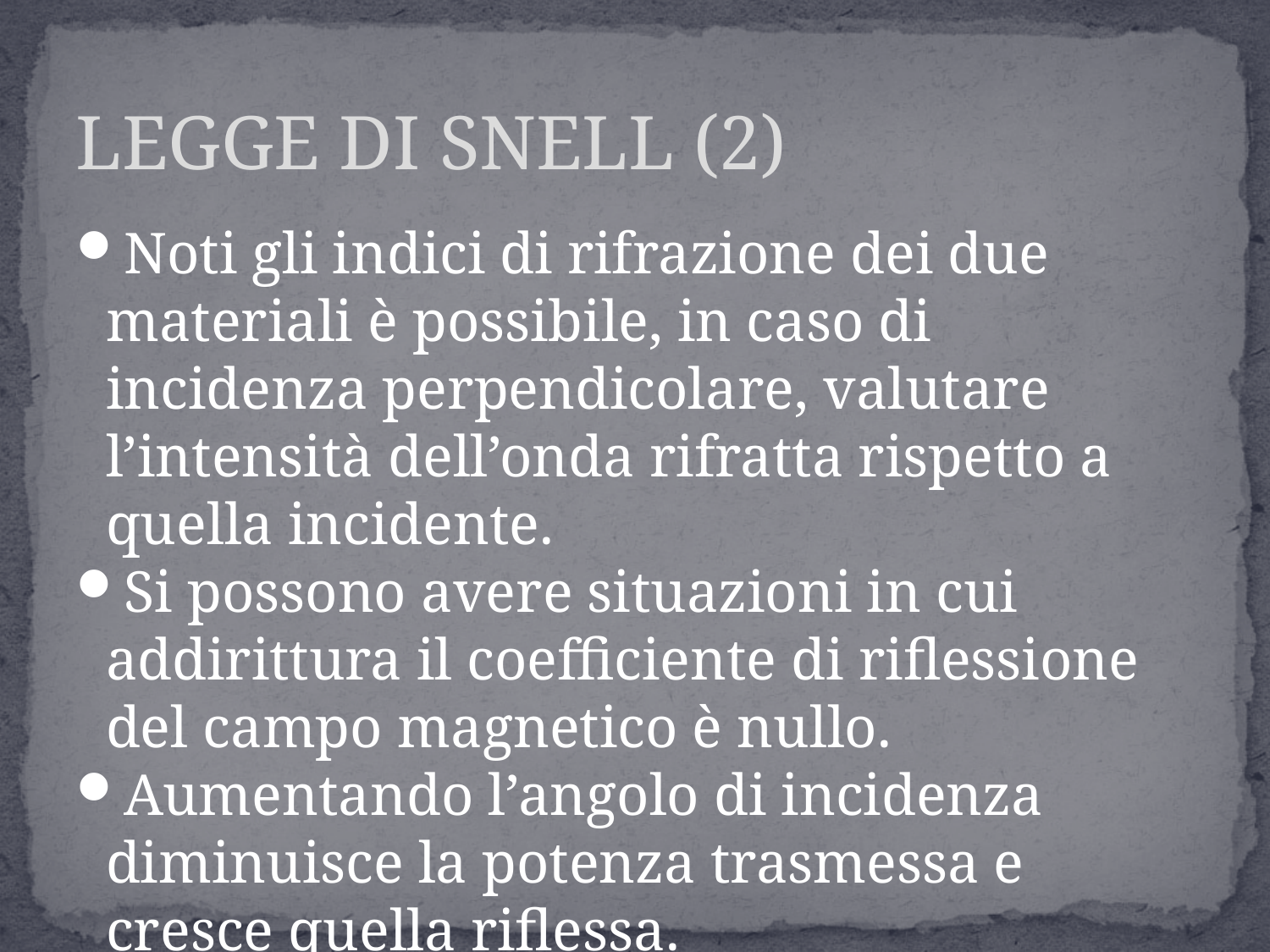

LEGGE DI SNELL (2)
Noti gli indici di rifrazione dei due materiali è possibile, in caso di incidenza perpendicolare, valutare l’intensità dell’onda rifratta rispetto a quella incidente.
Si possono avere situazioni in cui addirittura il coefficiente di riflessione del campo magnetico è nullo.
Aumentando l’angolo di incidenza diminuisce la potenza trasmessa e cresce quella riflessa.